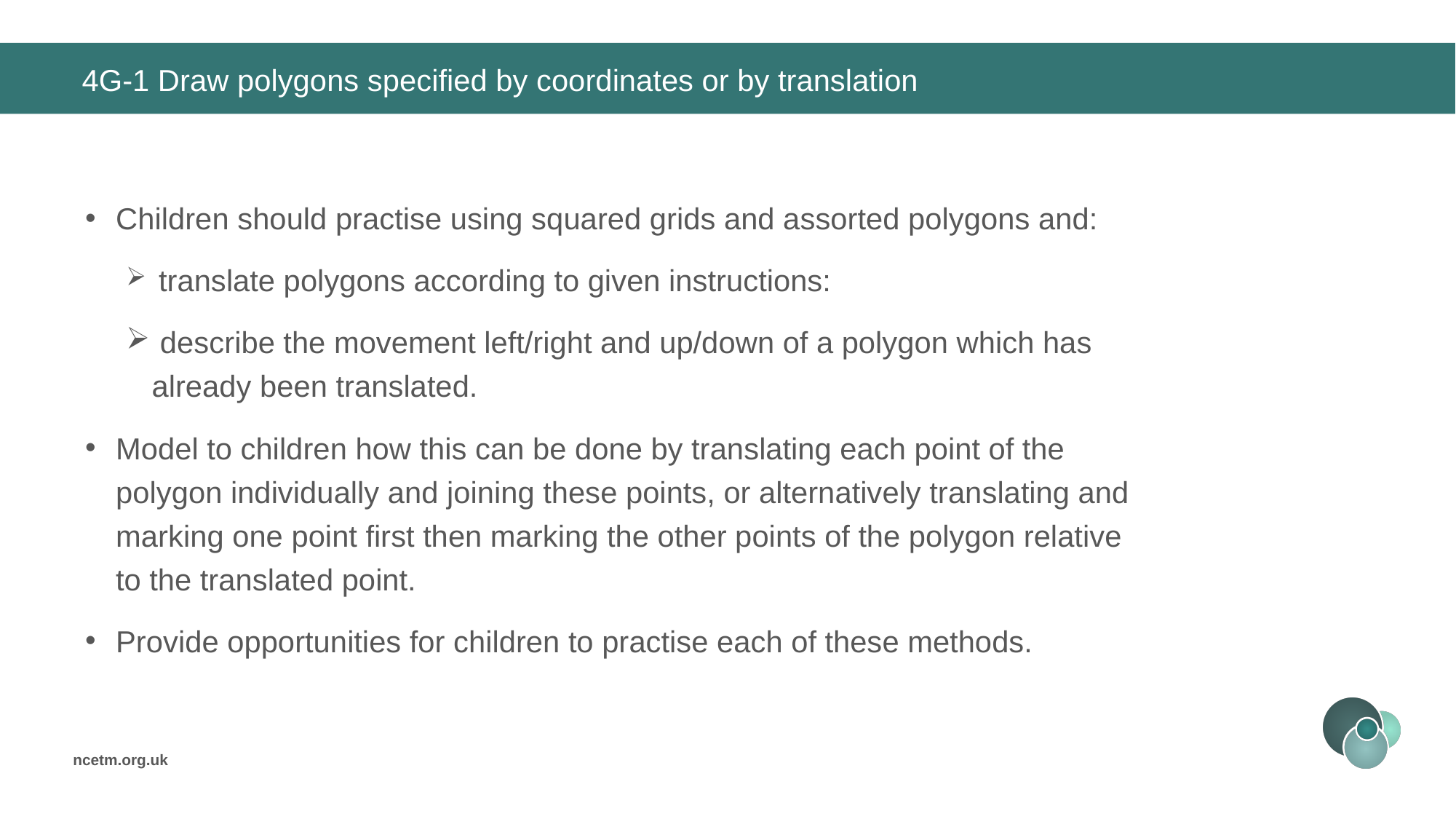

# 4G-1 Draw polygons specified by coordinates or by translation
Children should practise using squared grids and assorted polygons and:
 translate polygons according to given instructions:
 describe the movement left/right and up/down of a polygon which has already been translated.
Model to children how this can be done by translating each point of the polygon individually and joining these points, or alternatively translating and marking one point first then marking the other points of the polygon relative to the translated point.
Provide opportunities for children to practise each of these methods.